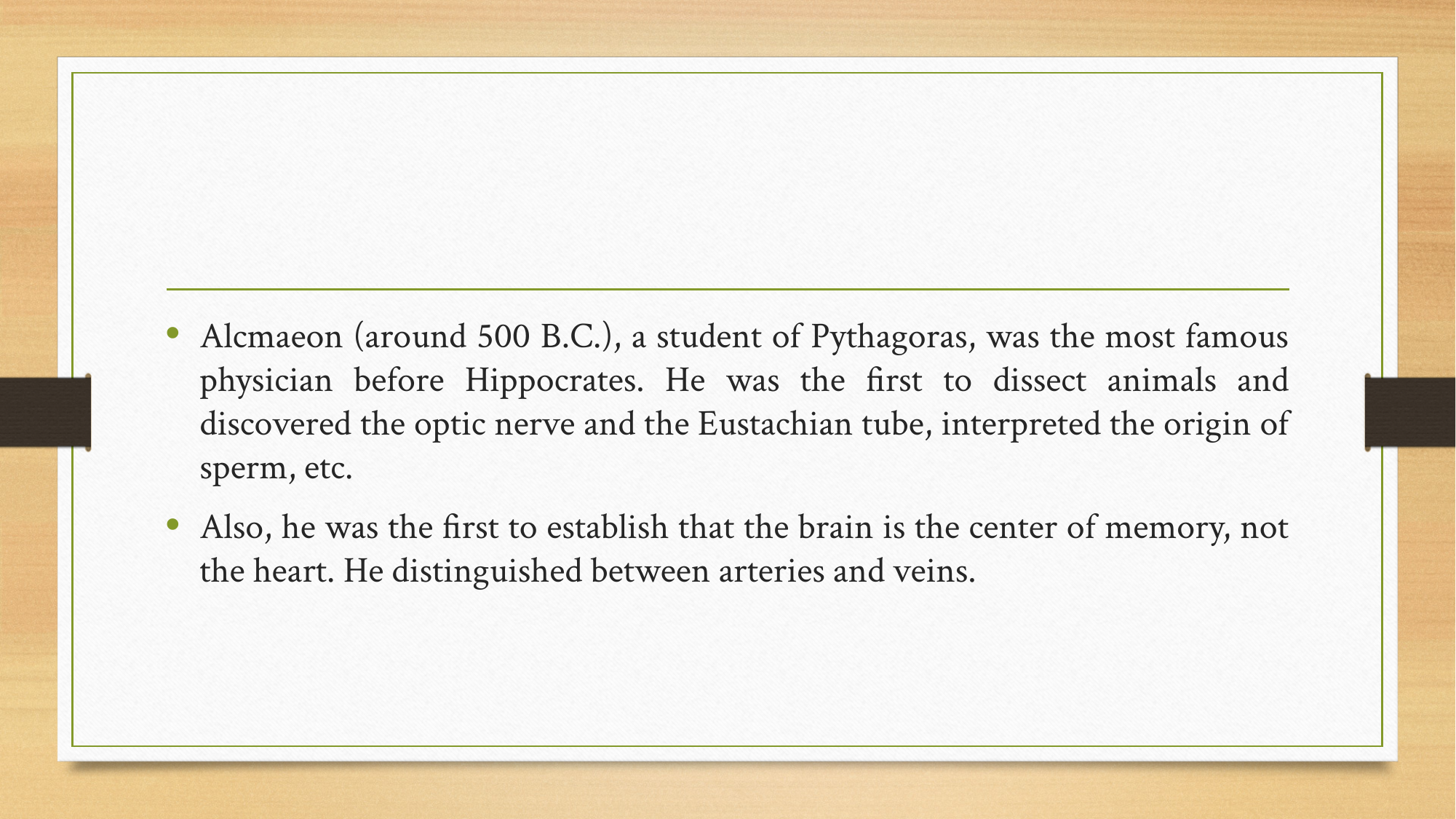

Alcmaeon (around 500 B.C.), a student of Pythagoras, was the most famous physician before Hippocrates. He was the first to dissect animals and discovered the optic nerve and the Eustachian tube, interpreted the origin of sperm, etc.
Also, he was the first to establish that the brain is the center of memory, not the heart. He distinguished between arteries and veins.​